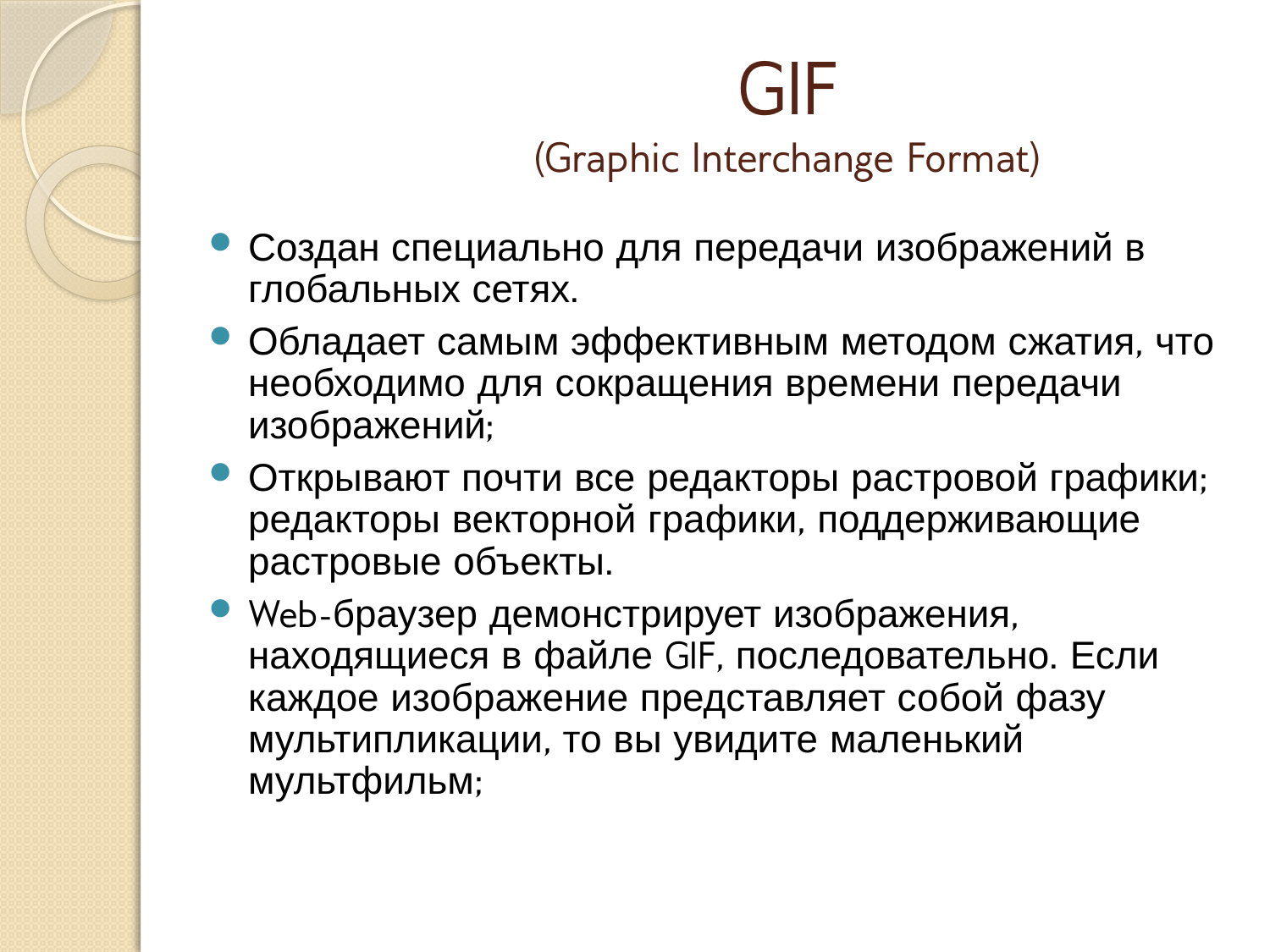

# GIF (Graphic Interchange Format)
Создан специально для передачи изображений в глобальных сетях.
Обладает самым эффективным методом сжатия, что необходимо для сокращения времени передачи изображений;
Открывают почти все редакторы растровой графики; редакторы векторной графики, поддерживающие растровые объекты.
Web-браузер демонстрирует изображения, находящиеся в файле GIF, последовательно. Если каждое изображение представляет собой фазу мультипликации, то вы увидите маленький мультфильм;